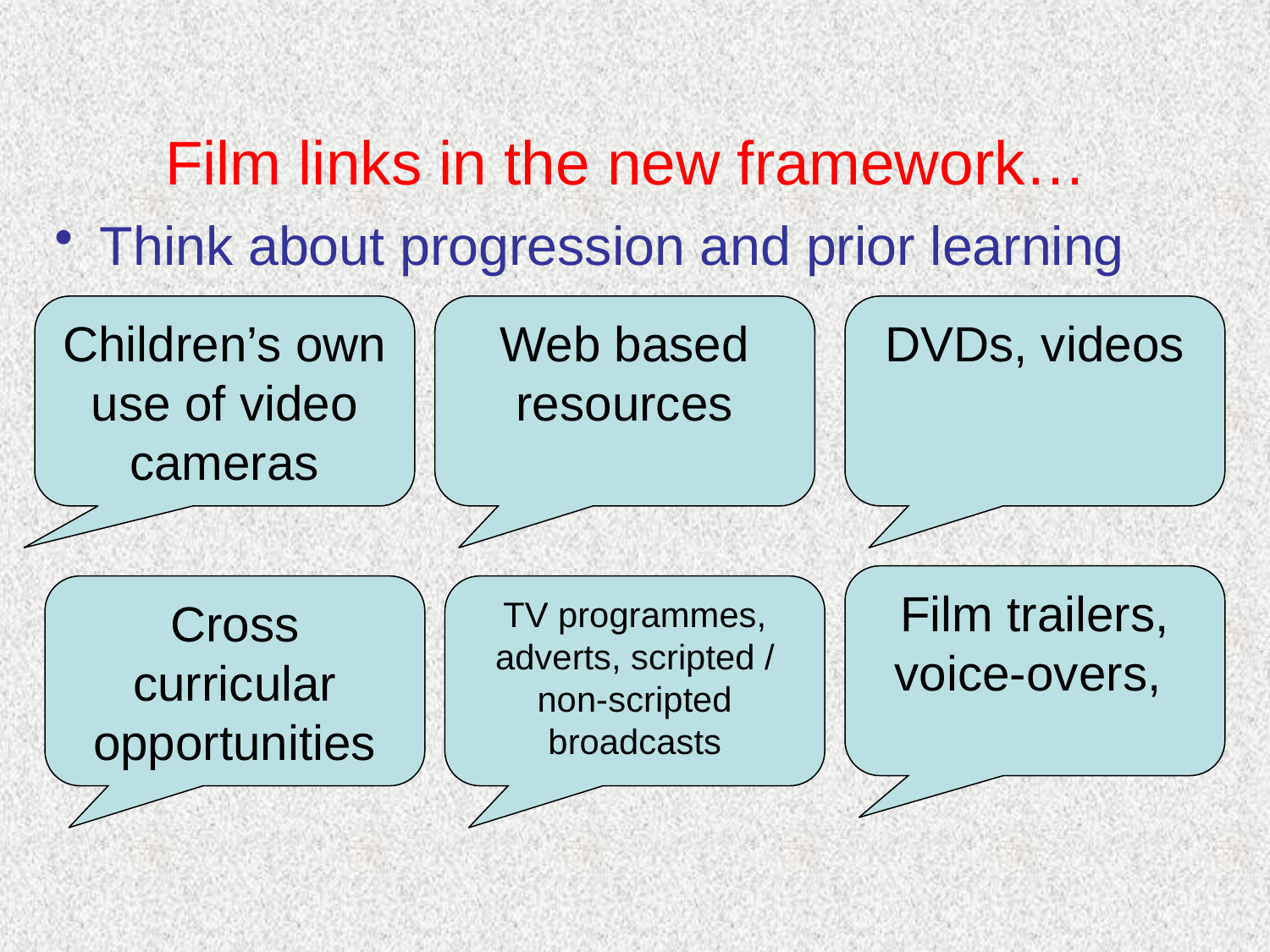

# Film links in the new framework…
Think about progression and prior learning

Children’s own use of video cameras
Web based resources
DVDs, videos
Film trailers, voice-overs,
Cross curricular opportunities
TV programmes, adverts, scripted / non-scripted broadcasts